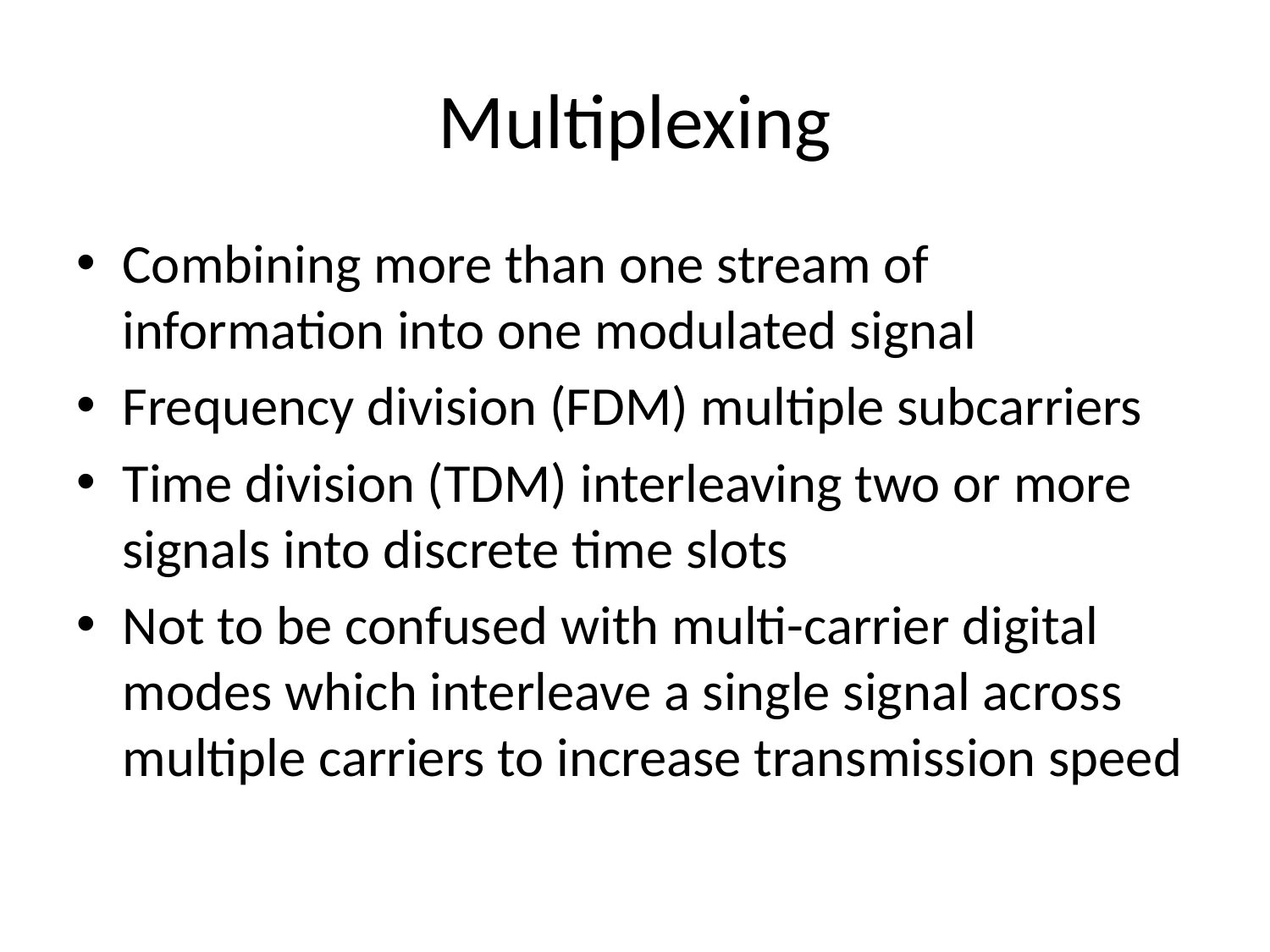

# Multiplexing
Combining more than one stream of information into one modulated signal
Frequency division (FDM) multiple subcarriers
Time division (TDM) interleaving two or more signals into discrete time slots
Not to be confused with multi-carrier digital modes which interleave a single signal across multiple carriers to increase transmission speed